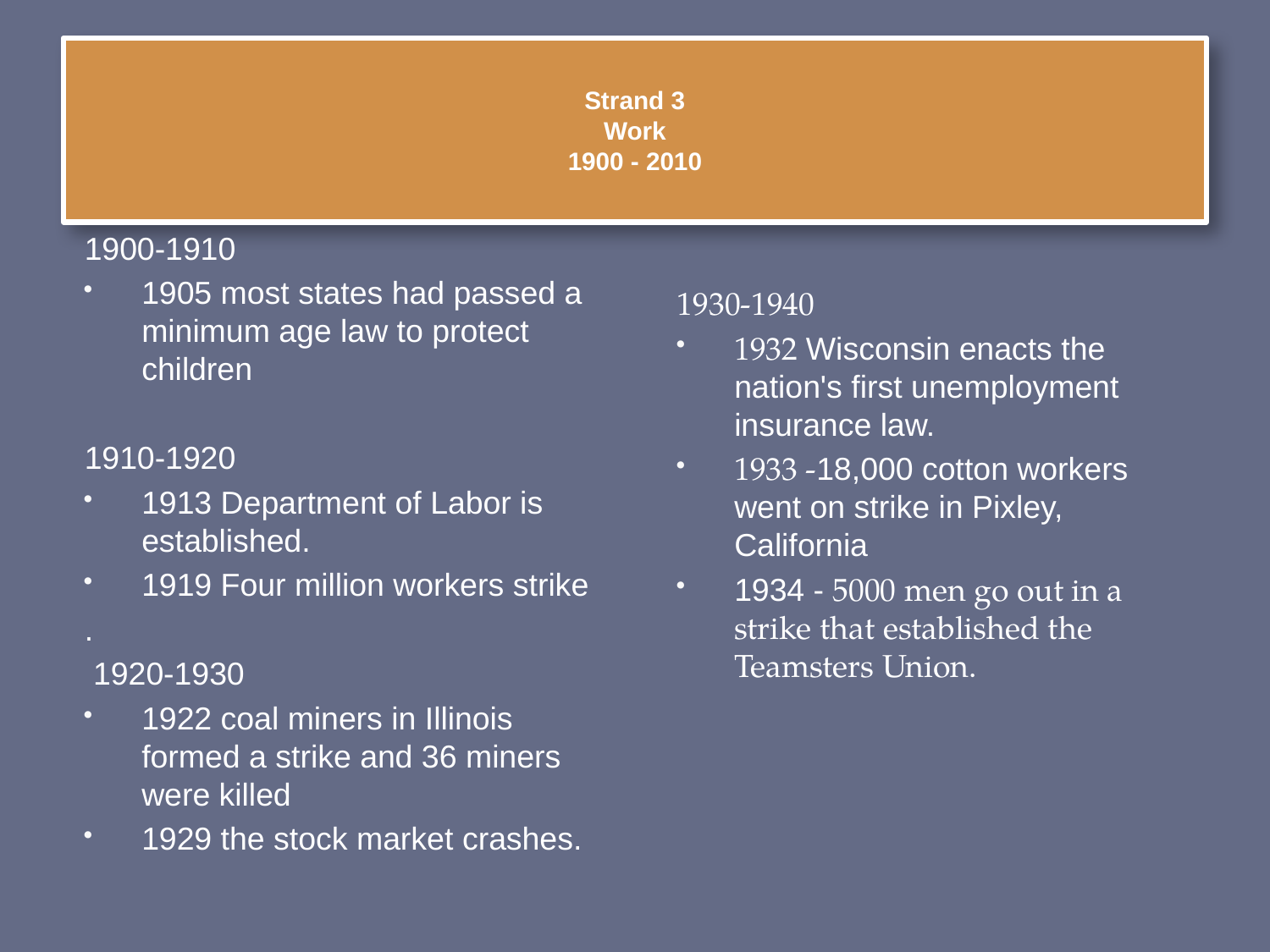

# Strand 3 Work 1900 - 2010
1900-1910
1905 most states had passed a minimum age law to protect children

1910-1920
1913 Department of Labor is established.
1919 Four million workers strike
.
 1920-1930
1922 coal miners in Illinois formed a strike and 36 miners  were killed
1929 the stock market crashes.

1930-1940
1932 Wisconsin enacts the nation's first unemployment insurance law.
1933 -18,000 cotton workers went on strike in Pixley, California
1934 - 5000 men go out in a strike that established the Teamsters Union.